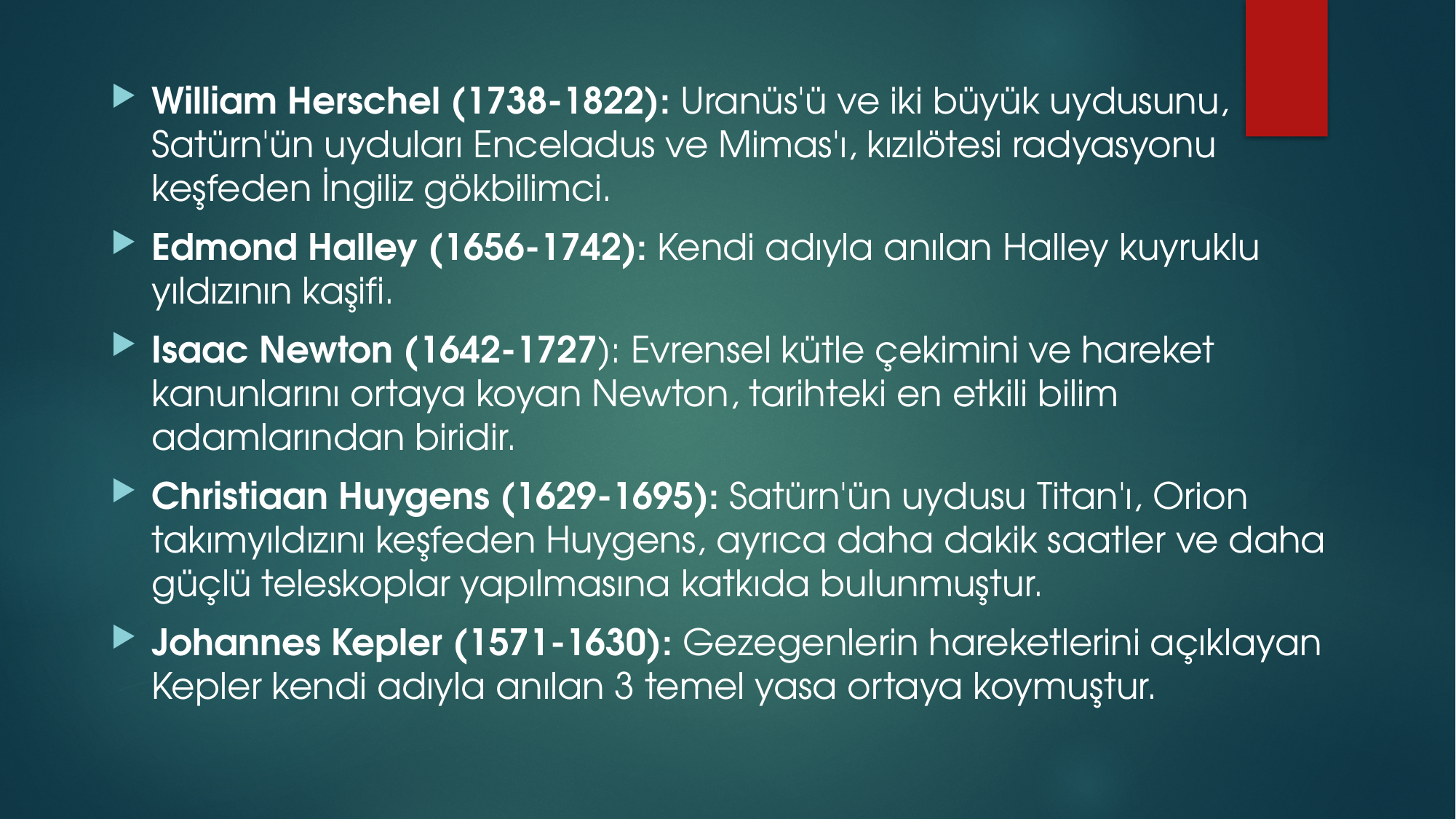

William Herschel (1738-1822): Uranüs'ü ve iki büyük uydusunu, Satürn'ün uyduları Enceladus ve Mimas'ı, kızılötesi radyasyonu keşfeden İngiliz gökbilimci.
Edmond Halley (1656-1742): Kendi adıyla anılan Halley kuyruklu yıldızının kaşifi.
Isaac Newton (1642-1727): Evrensel kütle çekimini ve hareket kanunlarını ortaya koyan Newton, tarihteki en etkili bilim adamlarından biridir.
Christiaan Huygens (1629-1695): Satürn'ün uydusu Titan'ı, Orion takımyıldızını keşfeden Huygens, ayrıca daha dakik saatler ve daha güçlü teleskoplar yapılmasına katkıda bulunmuştur.
Johannes Kepler (1571-1630): Gezegenlerin hareketlerini açıklayan Kepler kendi adıyla anılan 3 temel yasa ortaya koymuştur.